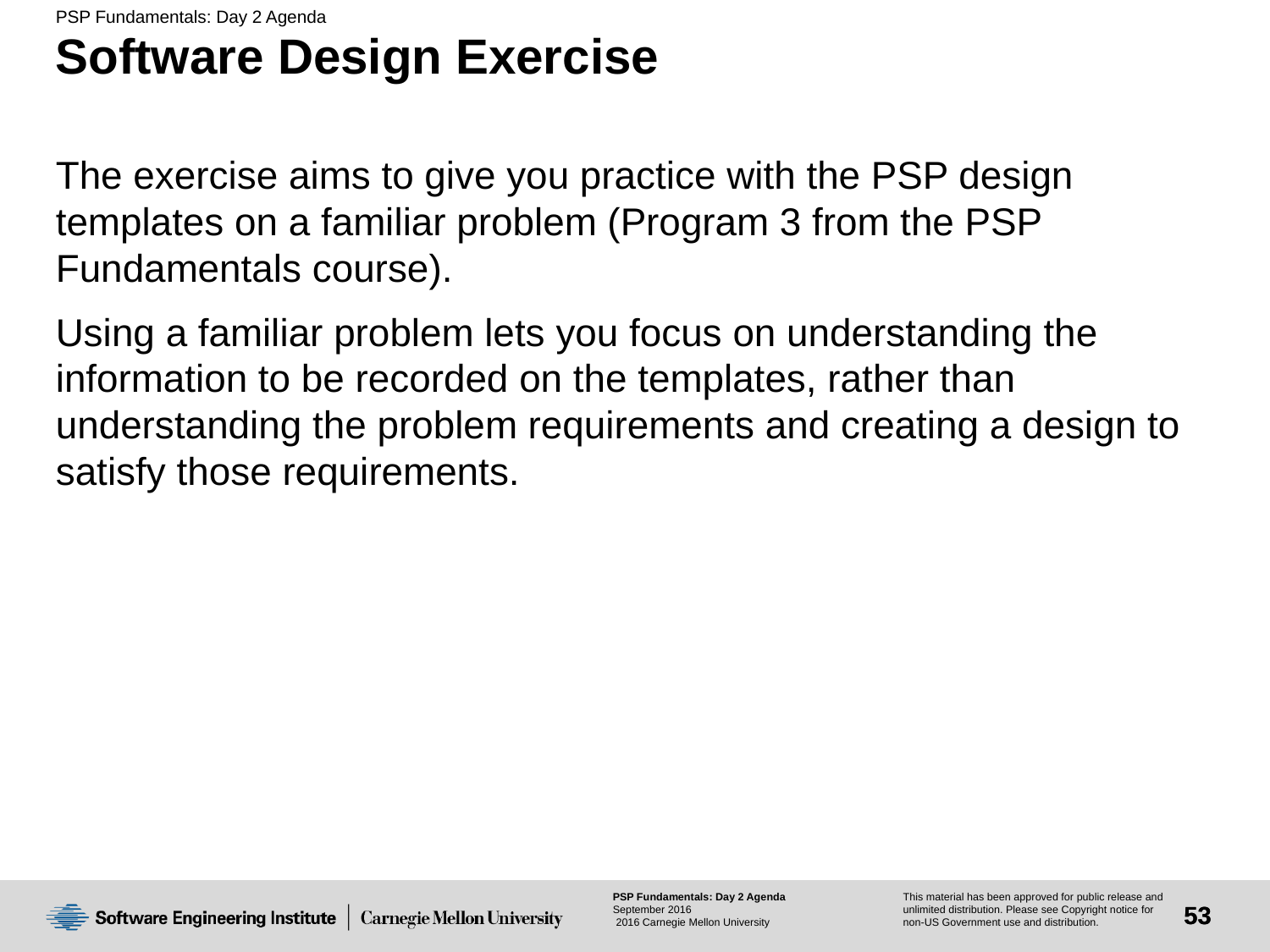

# Software Design Exercise
The exercise aims to give you practice with the PSP design templates on a familiar problem (Program 3 from the PSP Fundamentals course).
Using a familiar problem lets you focus on understanding the information to be recorded on the templates, rather than understanding the problem requirements and creating a design to satisfy those requirements.